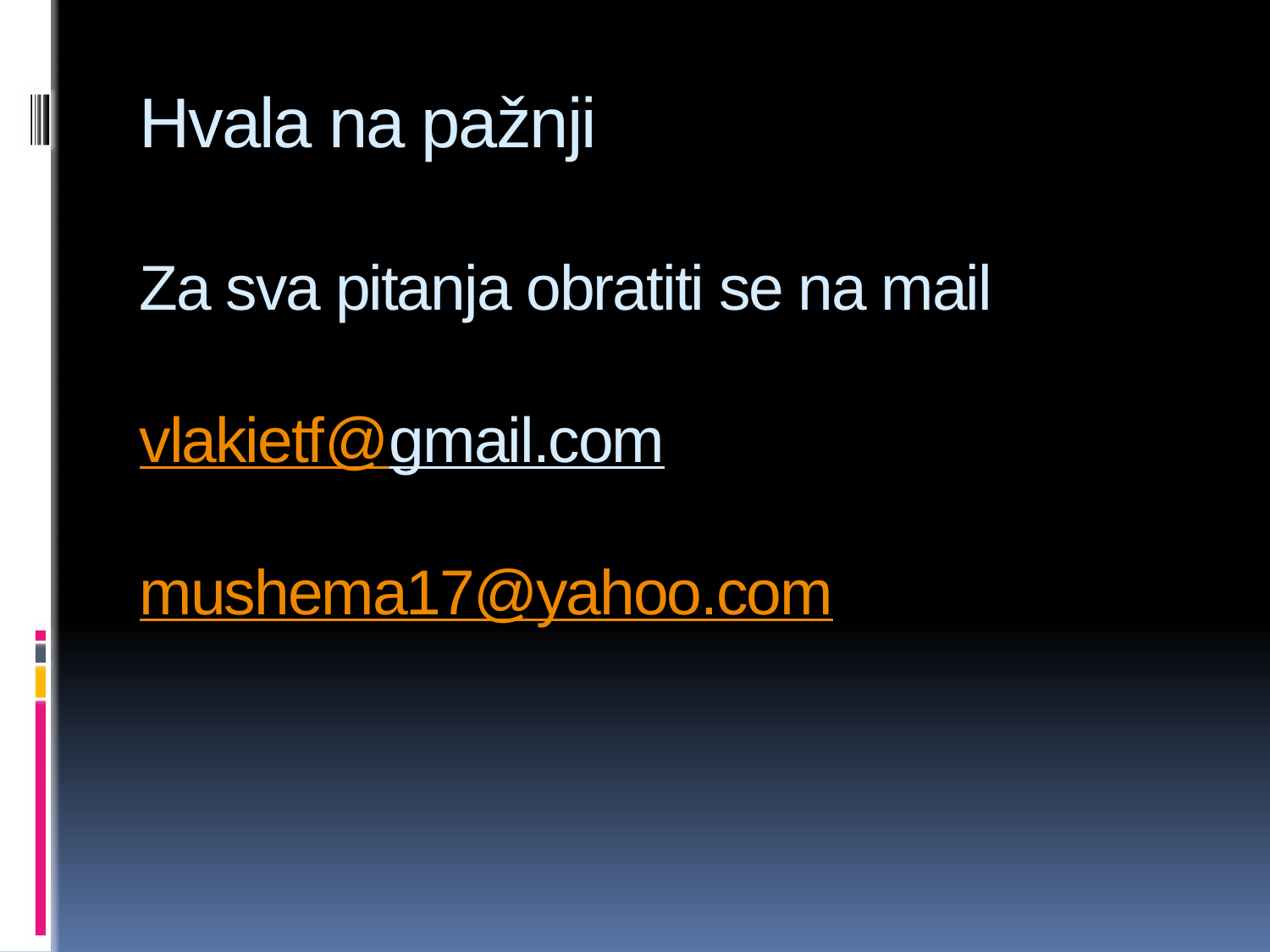

# Hvala na pažnji Za sva pitanja obratiti se na mail vlakietf@gmail.com mushema17@yahoo.com